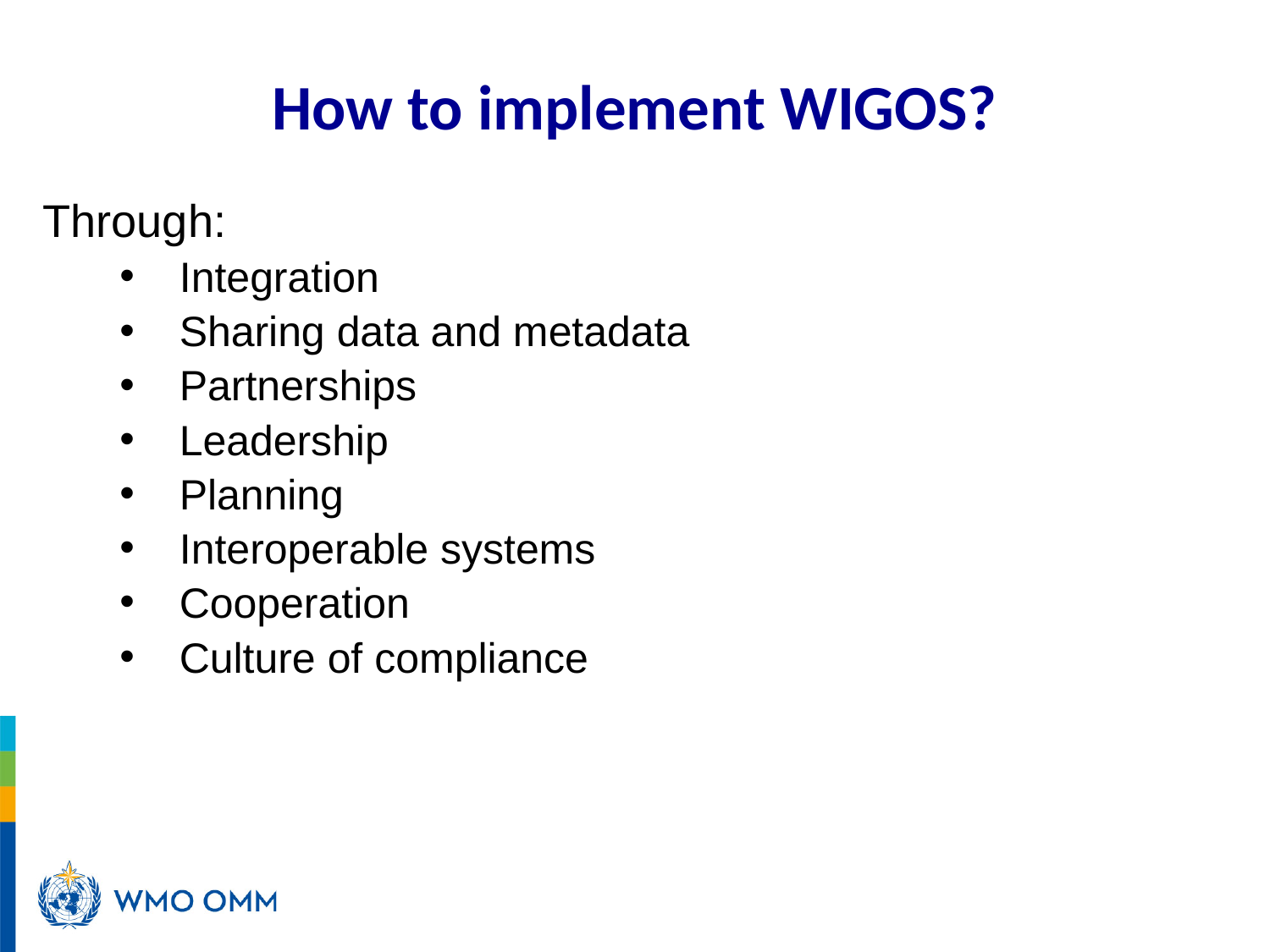

# How to implement WIGOS?
Through:
Integration
Sharing data and metadata
Partnerships
Leadership
Planning
Interoperable systems
Cooperation
Culture of compliance